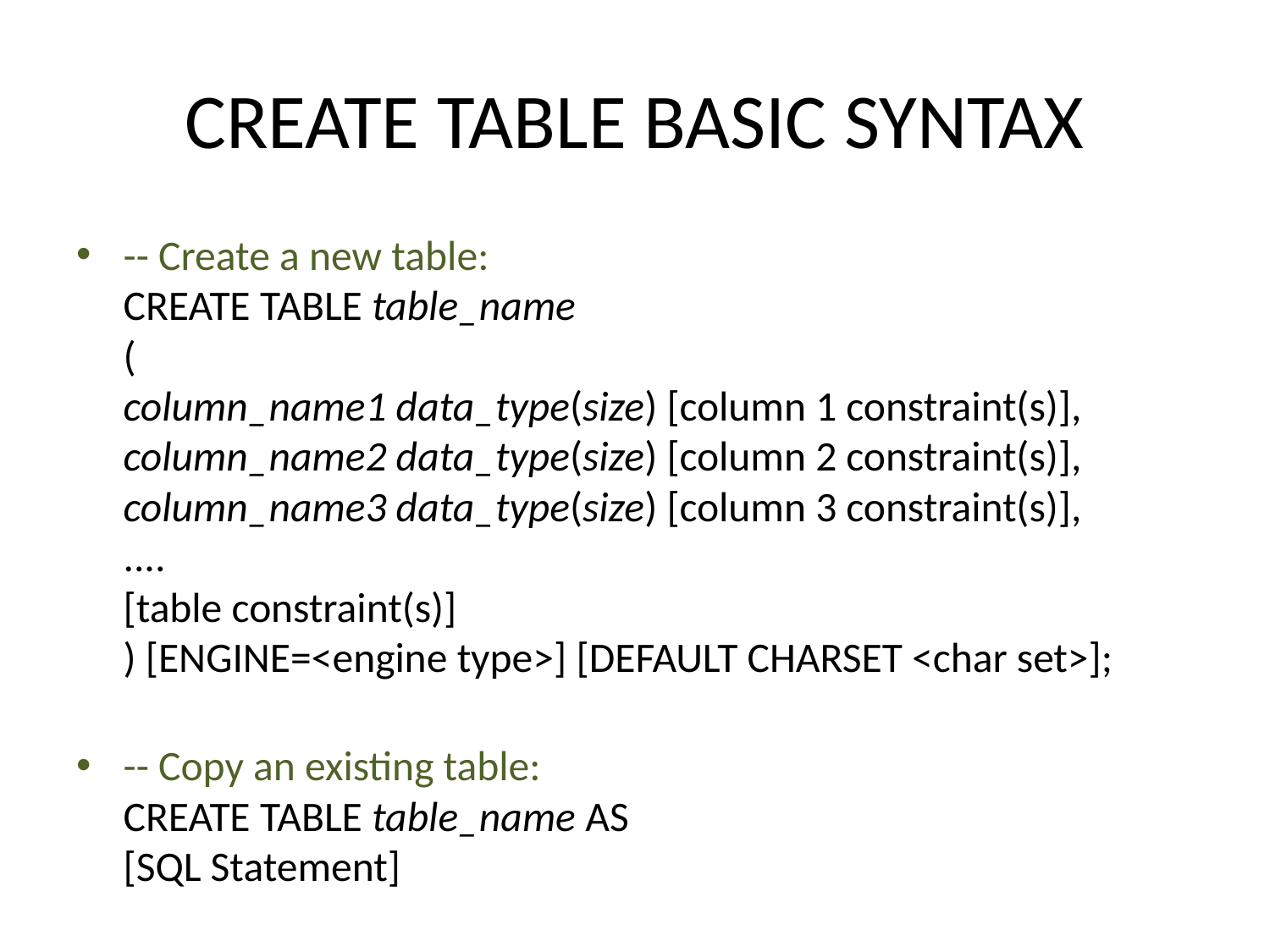

# CREATE TABLE BASIC SYNTAX
-- Create a new table:
CREATE TABLE table_name
(
column_name1 data_type(size) [column 1 constraint(s)],
column_name2 data_type(size) [column 2 constraint(s)],
column_name3 data_type(size) [column 3 constraint(s)],
....
[table constraint(s)]
) [ENGINE=<engine type>] [DEFAULT CHARSET <char set>];
-- Copy an existing table:
CREATE TABLE table_name AS
[SQL Statement]